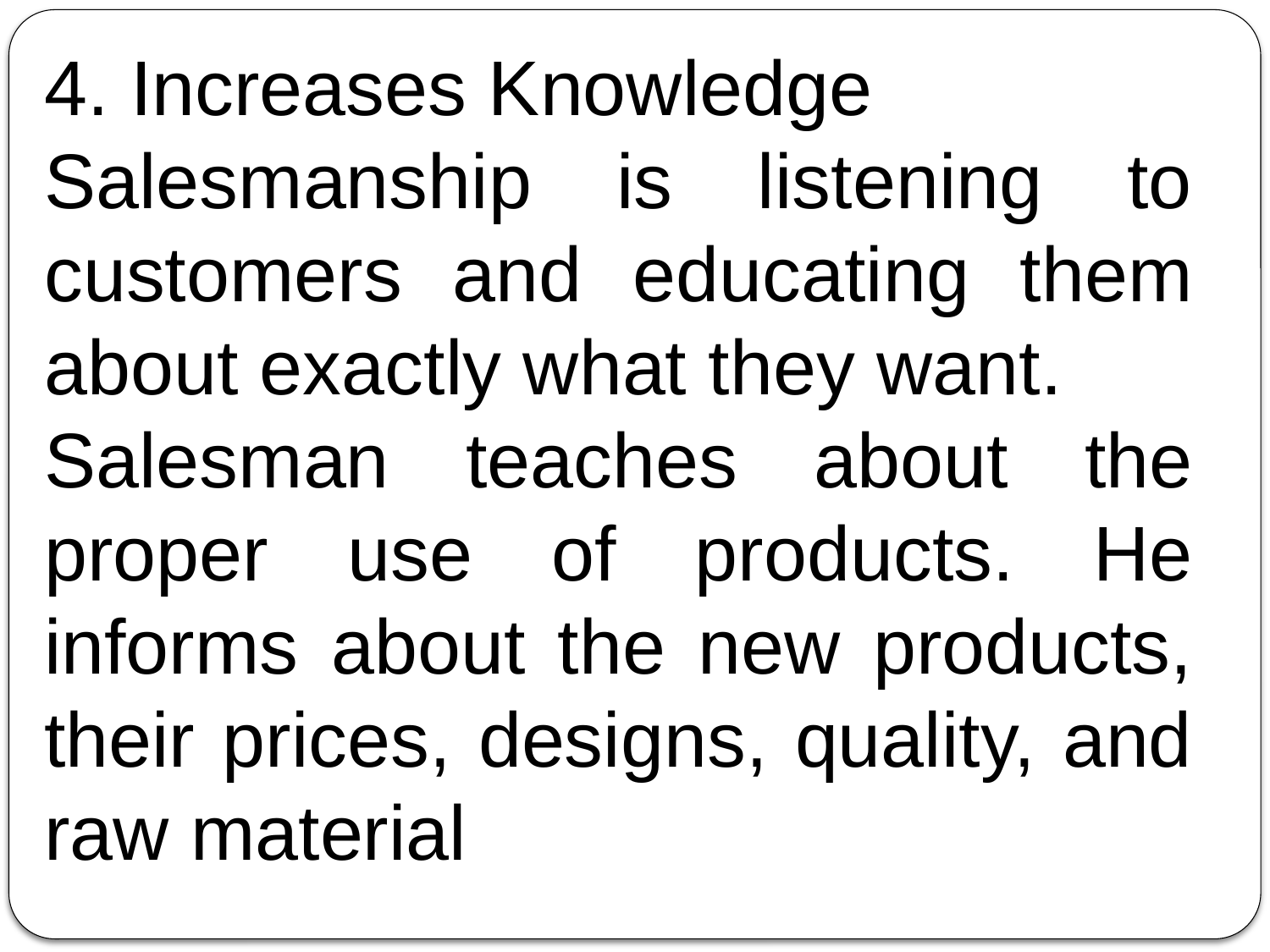

4. Increases Knowledge
Salesmanship is listening to customers and educating them about exactly what they want.
Salesman teaches about the proper use of products. He informs about the new products, their prices, designs, quality, and raw material